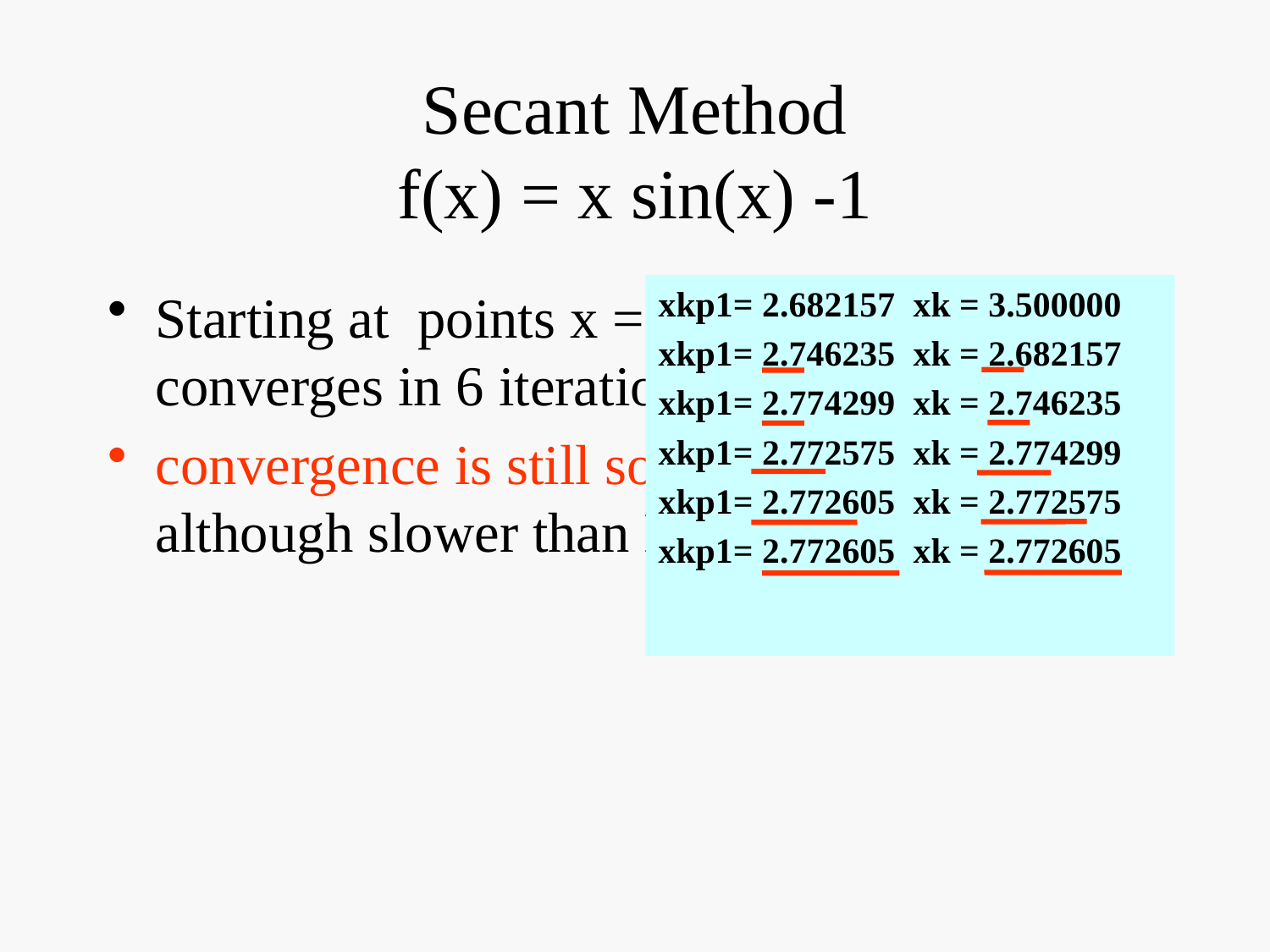

# Secant Method f(x) = x sin(x) -1
Starting at  points x = 2.5 and 3.5, converges in 6 iterations.
convergence is still somewhat superlinear, although slower than Newton’s method
xkp1= 2.682157  xk = 3.500000
xkp1= 2.746235  xk = 2.682157
xkp1= 2.774299  xk = 2.746235
xkp1= 2.772575  xk = 2.774299
xkp1= 2.772605  xk = 2.772575
xkp1= 2.772605  xk = 2.772605